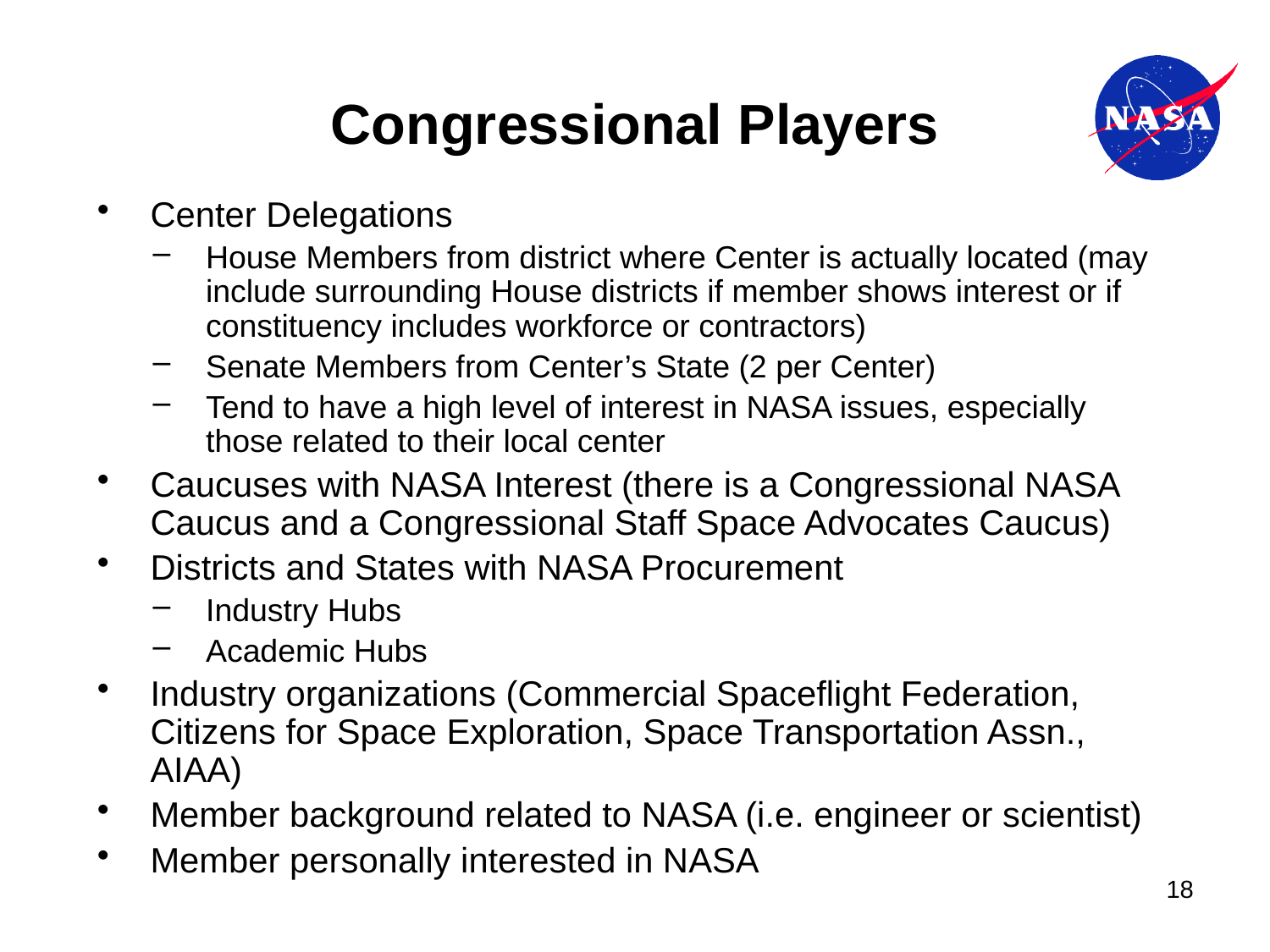

# Congressional Players
Center Delegations
House Members from district where Center is actually located (may include surrounding House districts if member shows interest or if constituency includes workforce or contractors)
Senate Members from Center’s State (2 per Center)
Tend to have a high level of interest in NASA issues, especially those related to their local center
Caucuses with NASA Interest (there is a Congressional NASA Caucus and a Congressional Staff Space Advocates Caucus)
Districts and States with NASA Procurement
Industry Hubs
Academic Hubs
Industry organizations (Commercial Spaceflight Federation, Citizens for Space Exploration, Space Transportation Assn., AIAA)
Member background related to NASA (i.e. engineer or scientist)
Member personally interested in NASA

18